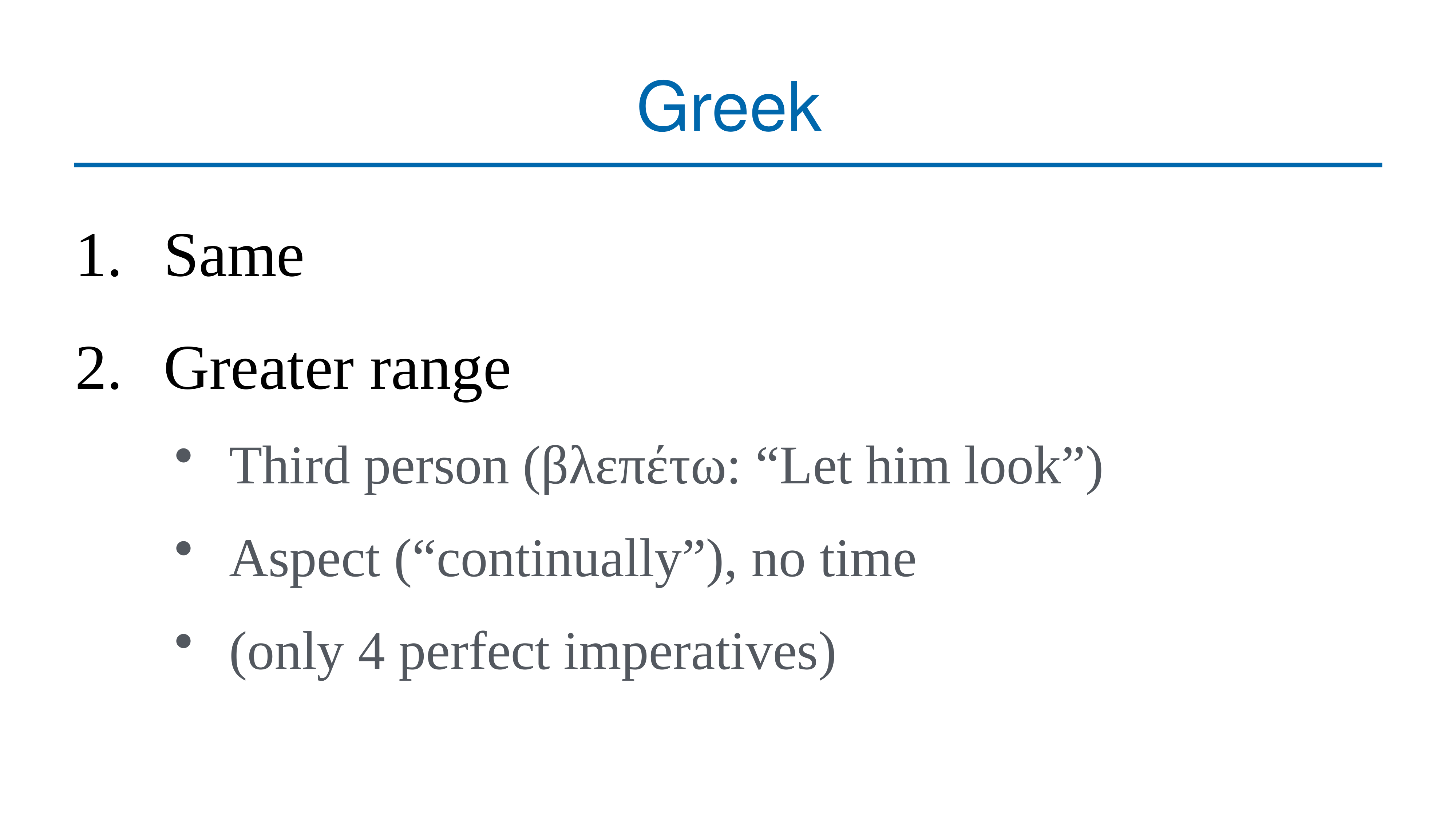

# Greek
Same
Greater range
Third person (βλεπέτω: “Let him look”)
Aspect (“continually”), no time
(only 4 perfect imperatives)